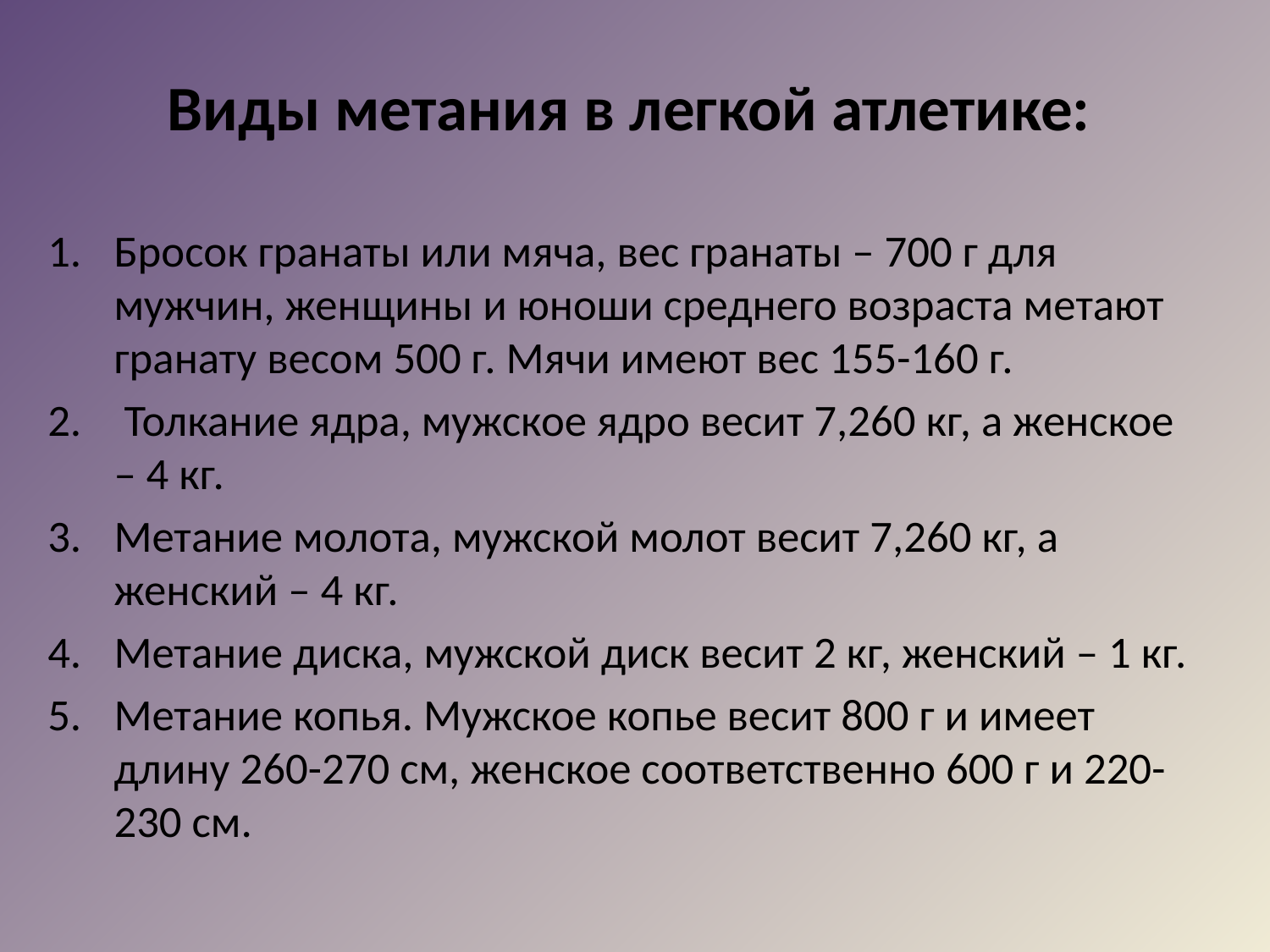

# Виды метания в легкой атлетике:
Бросок гранаты или мяча, вес гранаты – 700 г для мужчин, женщины и юноши среднего возраста метают гранату весом 500 г. Мячи имеют вес 155-160 г.
 Толкание ядра, мужское ядро весит 7,260 кг, а женское – 4 кг.
Метание молота, мужской молот весит 7,260 кг, а женский – 4 кг.
Метание диска, мужской диск весит 2 кг, женский – 1 кг.
Метание копья. Мужское копье весит 800 г и имеет длину 260-270 см, женское соответственно 600 г и 220-230 см.